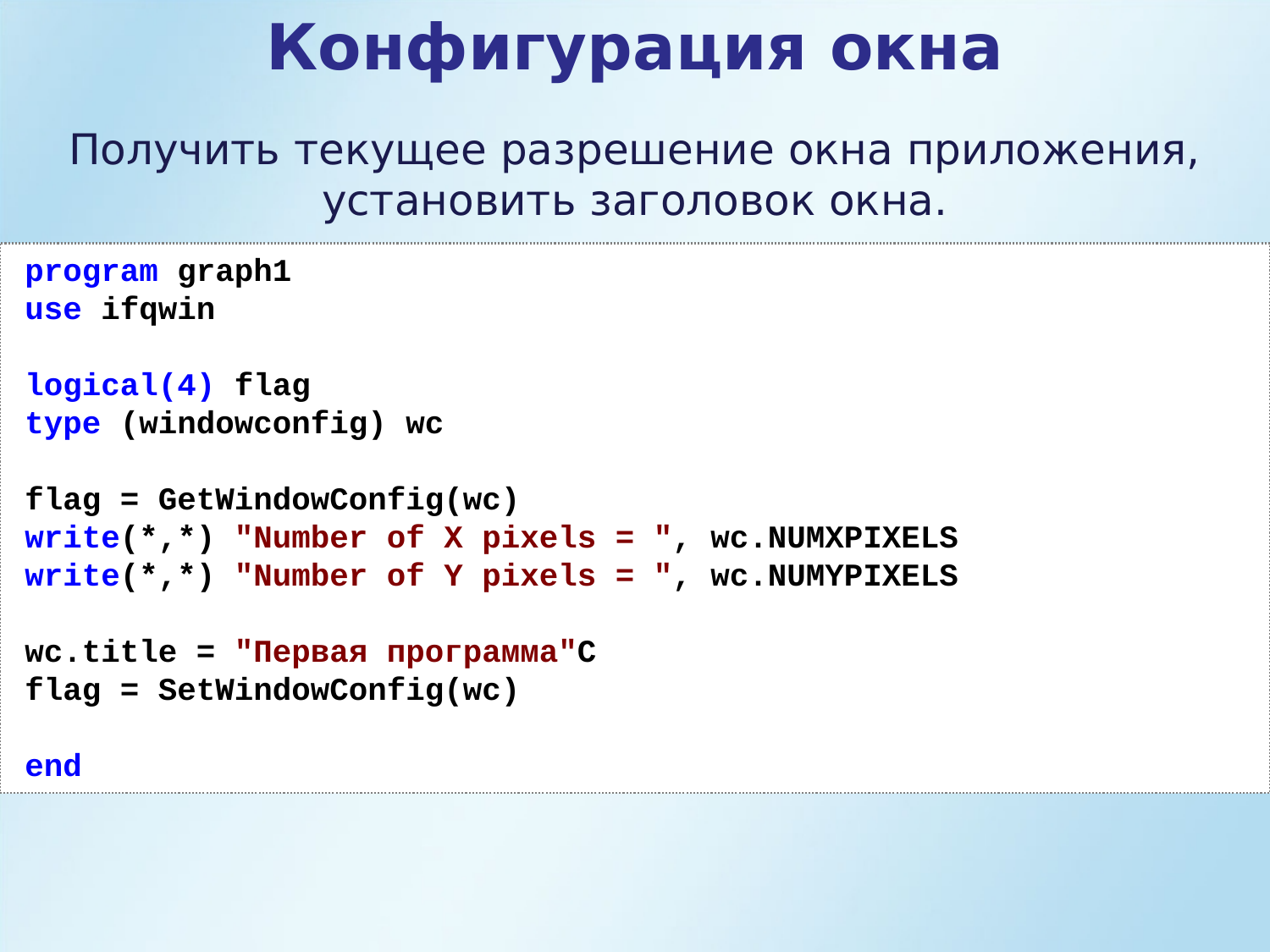

Конфигурация окна
Получить текущее разрешение окна приложения, установить заголовок окна.
program graph1
use ifqwin

logical(4) flag
type (windowconfig) wc

flag = GetWindowConfig(wc)
write(*,*) "Number of X pixels = ", wc.NUMXPIXELS
write(*,*) "Number of Y pixels = ", wc.NUMYPIXELS

wc.title = "Первая программа"C
flag = SetWindowConfig(wc)

end